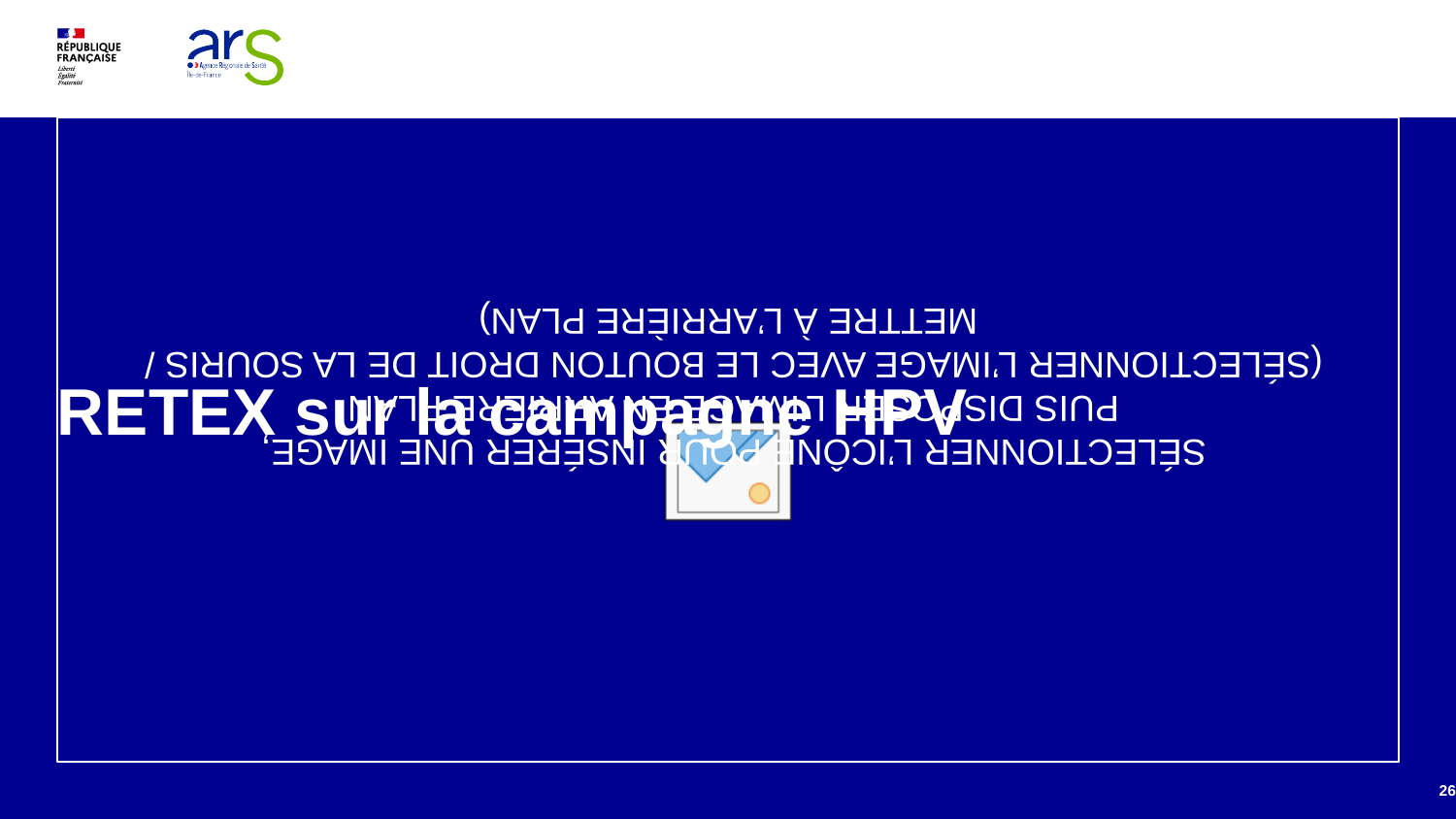

# RETEX sur la campagne HPV
26